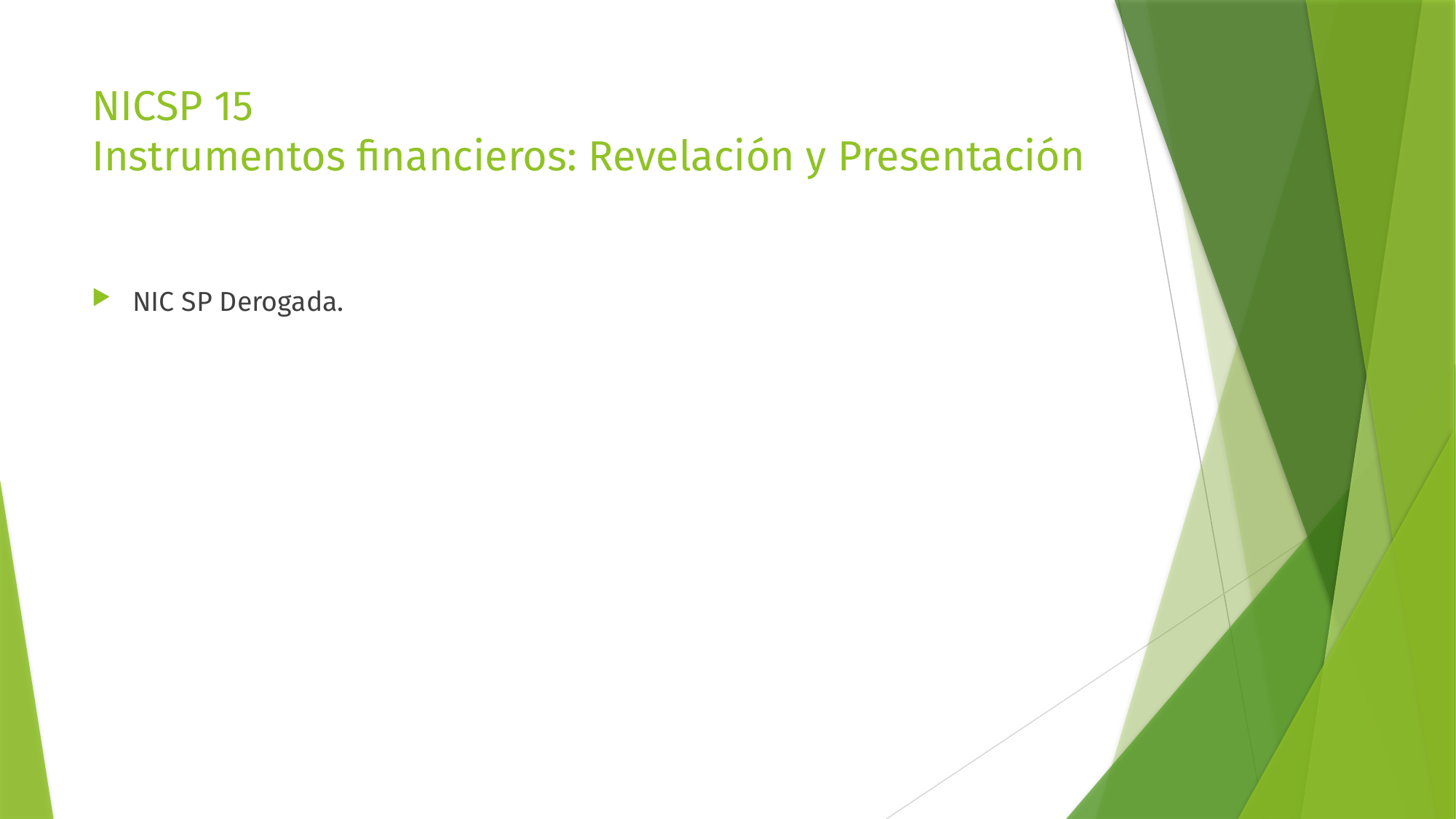

# NICSP 15 Instrumentos financieros: Revelación y Presentación

NIC SP Derogada.